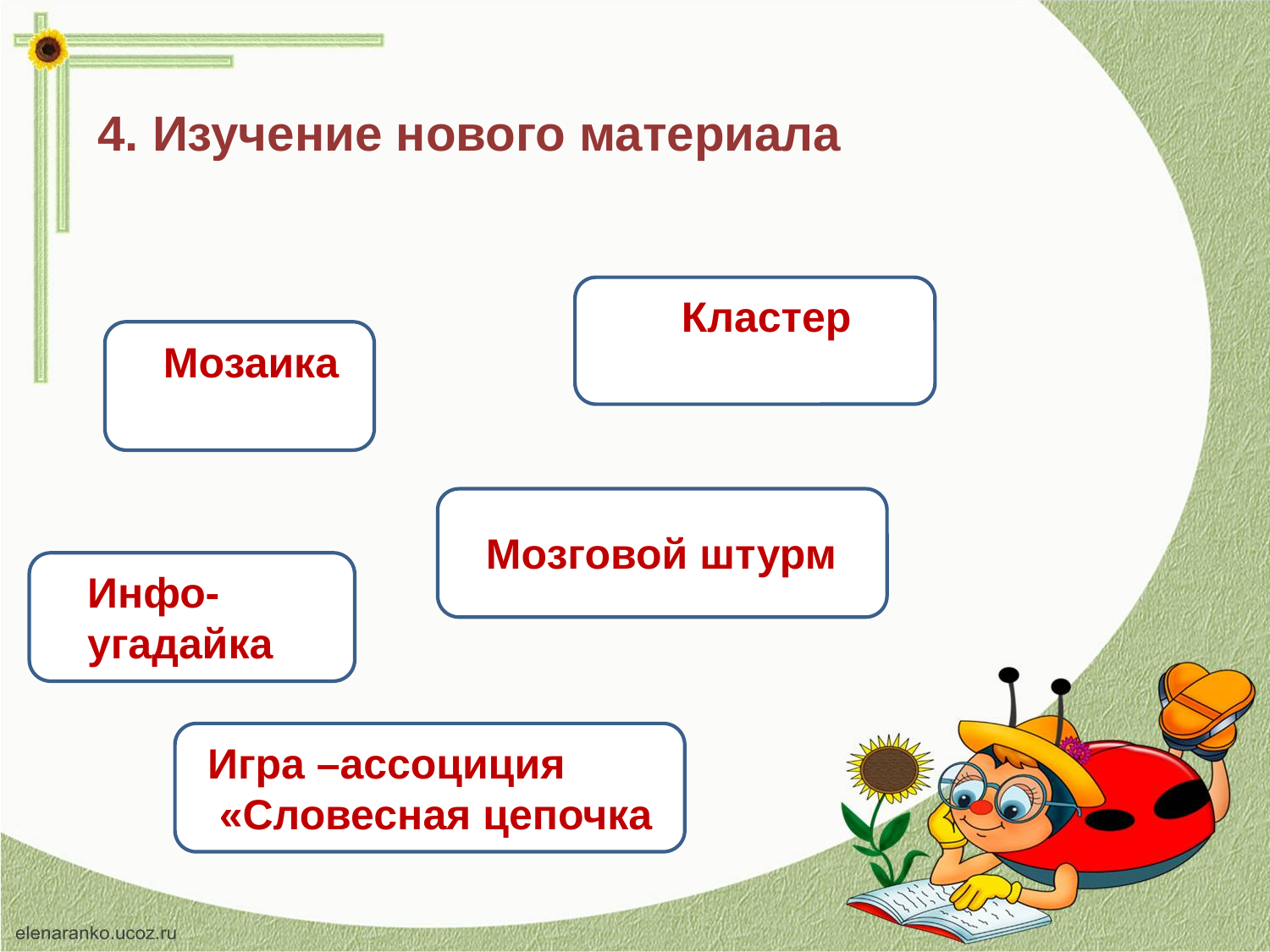

4. Изучение нового материала
ГКластер
алерея
ГМозаика
алерея
ГППоздорова
алерея
Мозговой штурм
ГППоздорова
алерея
Инфо-угадайка
ГППоздорова
алерея
Игра –ассоциция
 «Словесная цепочка